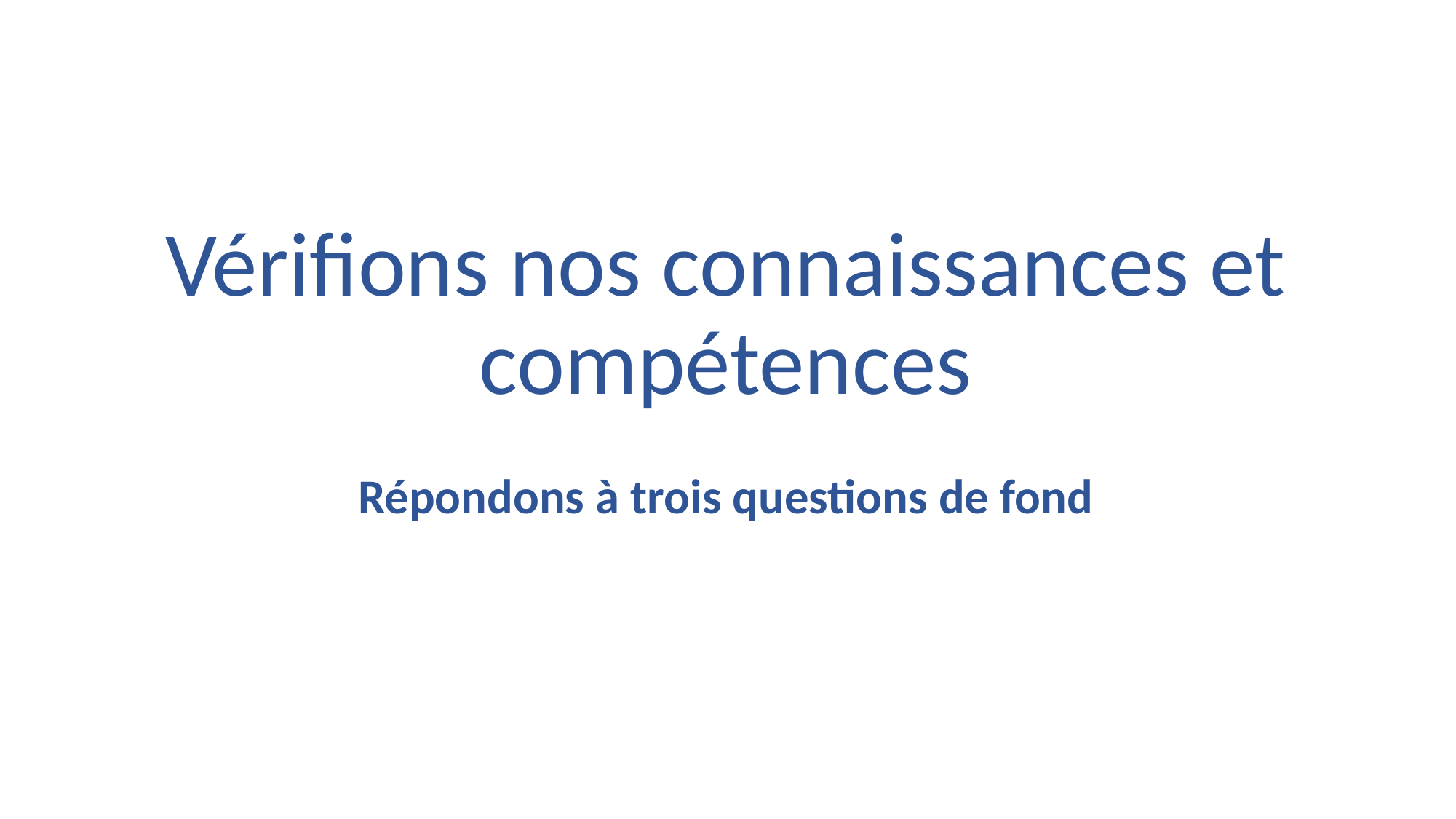

# Vérifions nos connaissances et compétences
Répondons à trois questions de fond